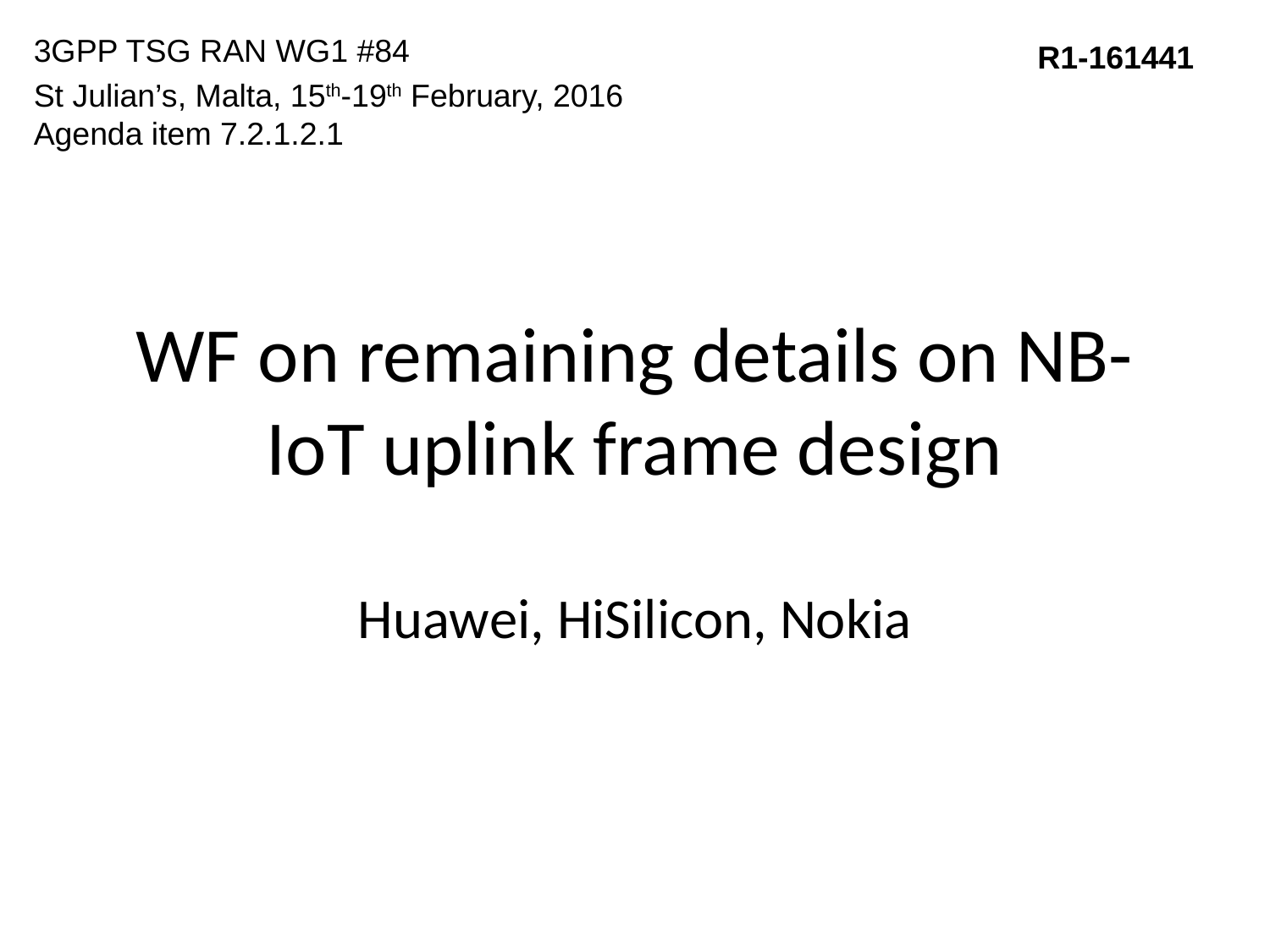

3GPP TSG RAN WG1 #84
St Julian’s, Malta, 15th-19th February, 2016
Agenda item 7.2.1.2.1
R1-161441
# WF on remaining details on NB-IoT uplink frame design
Huawei, HiSilicon, Nokia